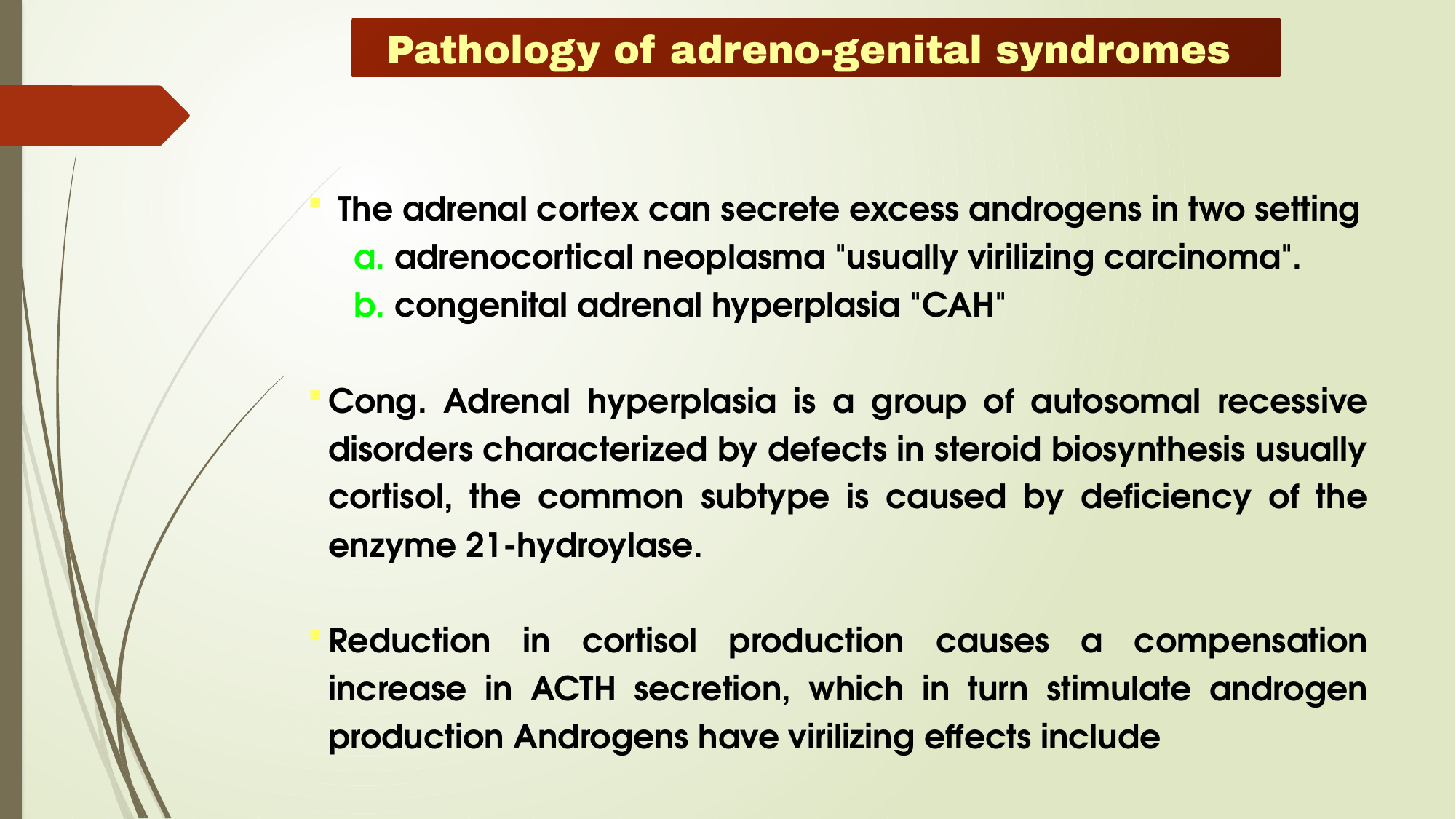

Pathology of adreno-genital syndromes
 The adrenal cortex can secrete excess androgens in two setting
     a. adrenocortical neoplasma "usually virilizing carcinoma".
     b. congenital adrenal hyperplasia "CAH"

Cong. Adrenal hyperplasia is a group of autosomal recessive disorders characterized by defects in steroid biosynthesis usually cortisol, the common subtype is caused by deficiency of the enzyme 21-hydroylase.

Reduction in cortisol production causes a compensation increase in ACTH secretion, which in turn stimulate androgen production Androgens have virilizing effects include